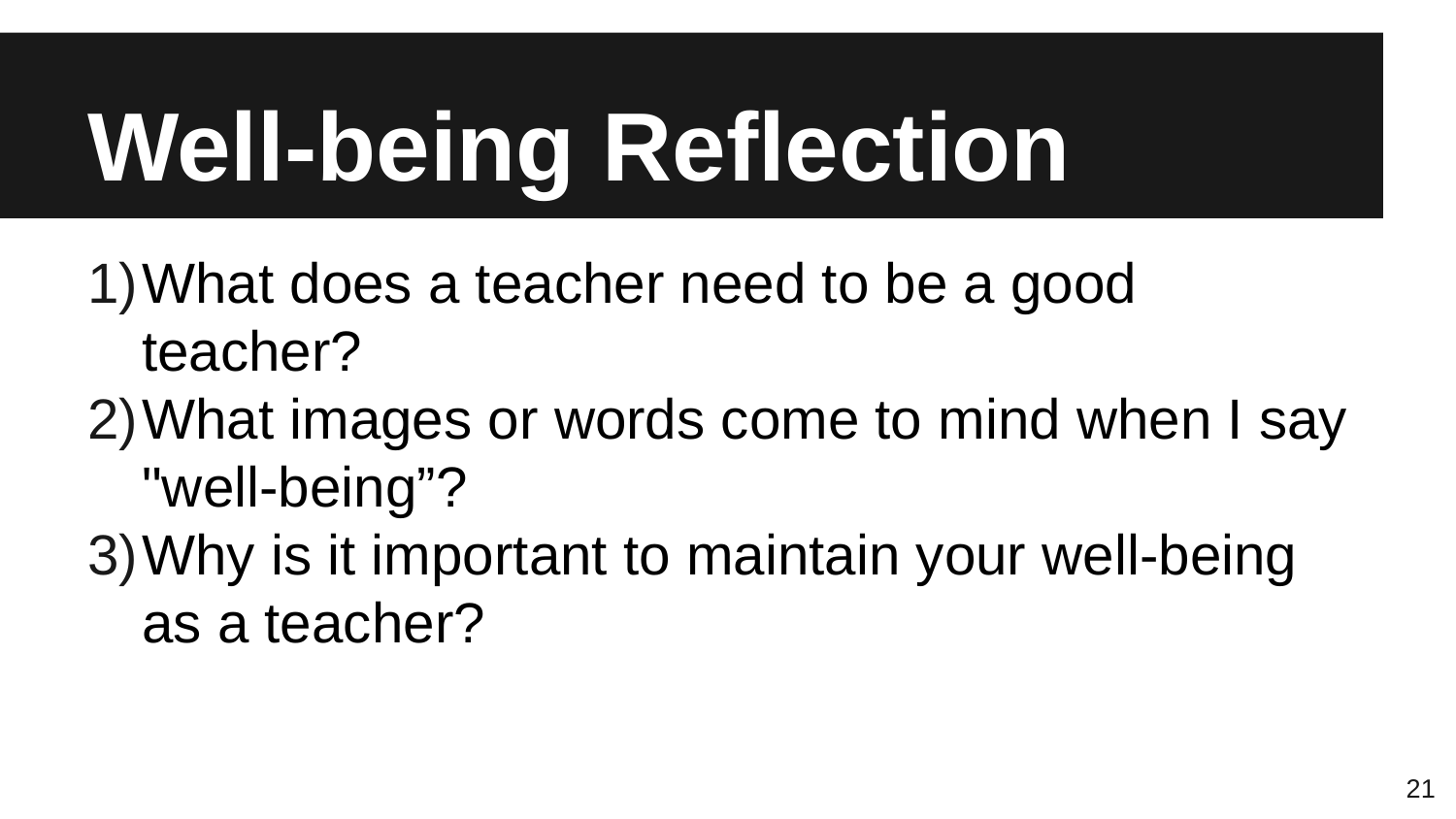

# Well-being Reflection
What does a teacher need to be a good teacher?
What images or words come to mind when I say "well-being”?
Why is it important to maintain your well-being as a teacher?
21